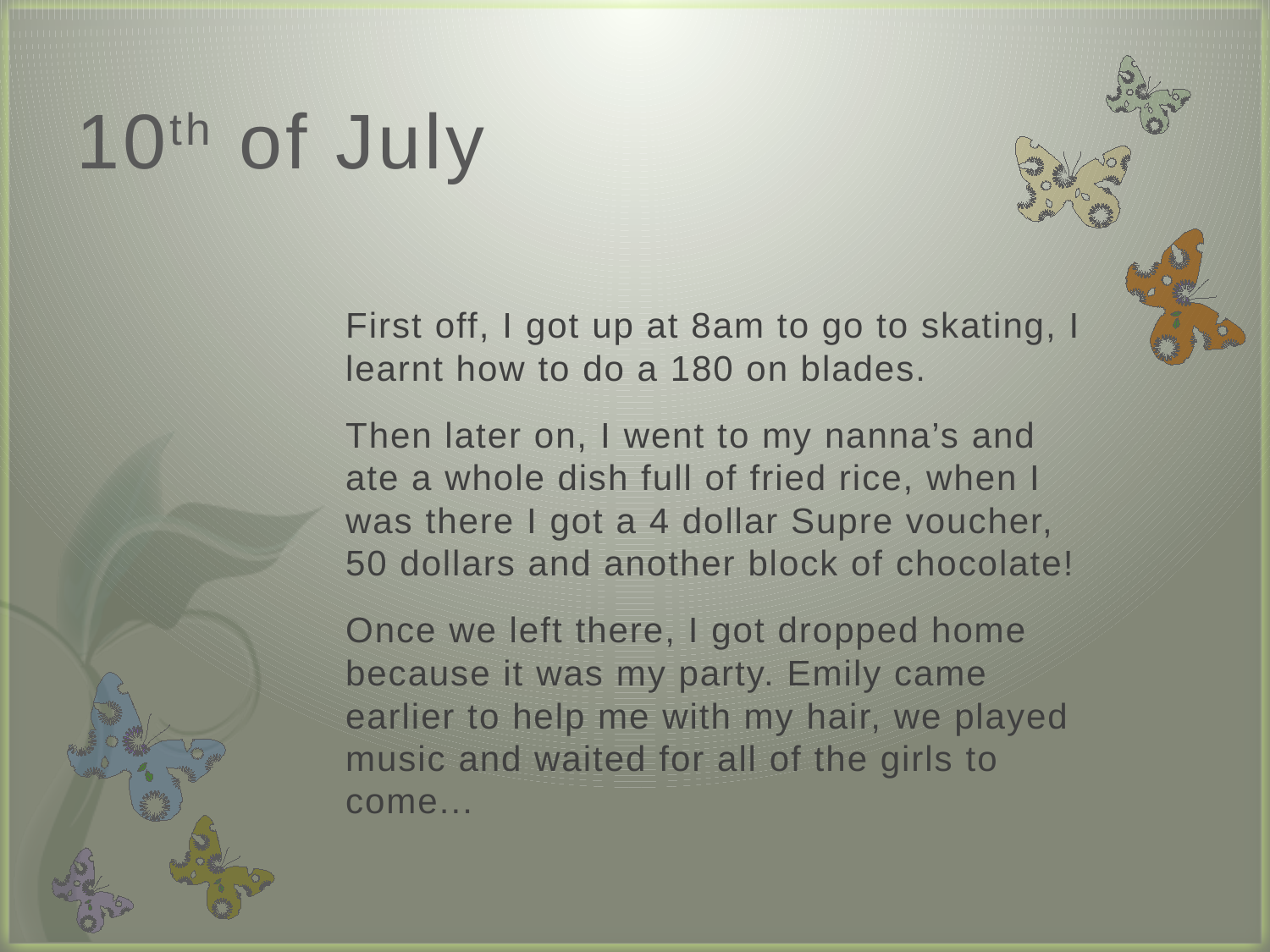

# 10th of July
	First off, I got up at 8am to go to skating, I learnt how to do a 180 on blades.
	Then later on, I went to my nanna’s and ate a whole dish full of fried rice, when I was there I got a 4 dollar Supre voucher, 50 dollars and another block of chocolate!
	Once we left there, I got dropped home because it was my party. Emily came earlier to help me with my hair, we played music and waited for all of the girls to come...